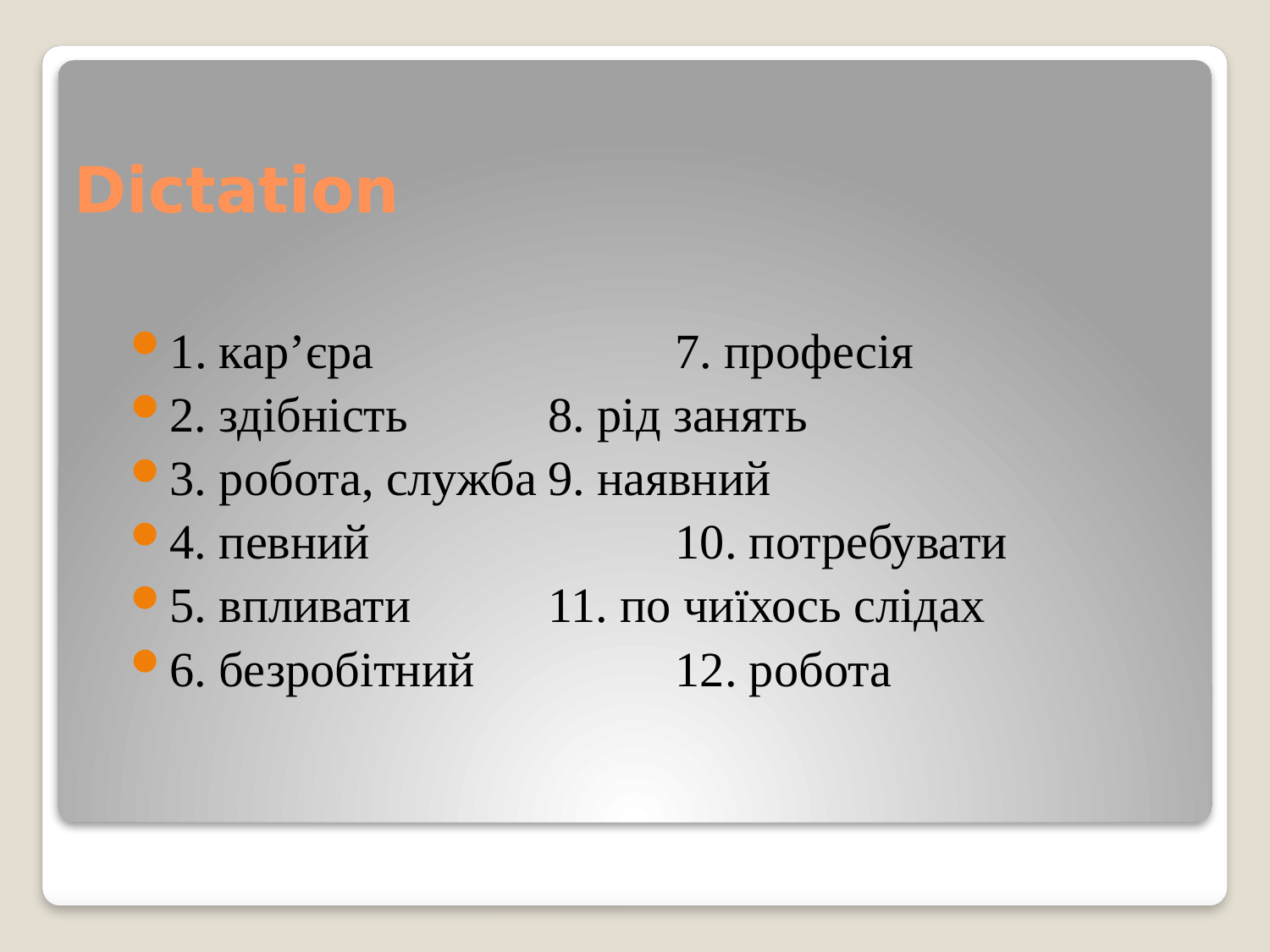

# Dictation
1. кар’єра			7. професія
2. здібність		8. рід занять
3. робота, служба	9. наявний
4. певний			10. потребувати
5. впливати		11. по чиїхось слідах
6. безробітний		12. робота